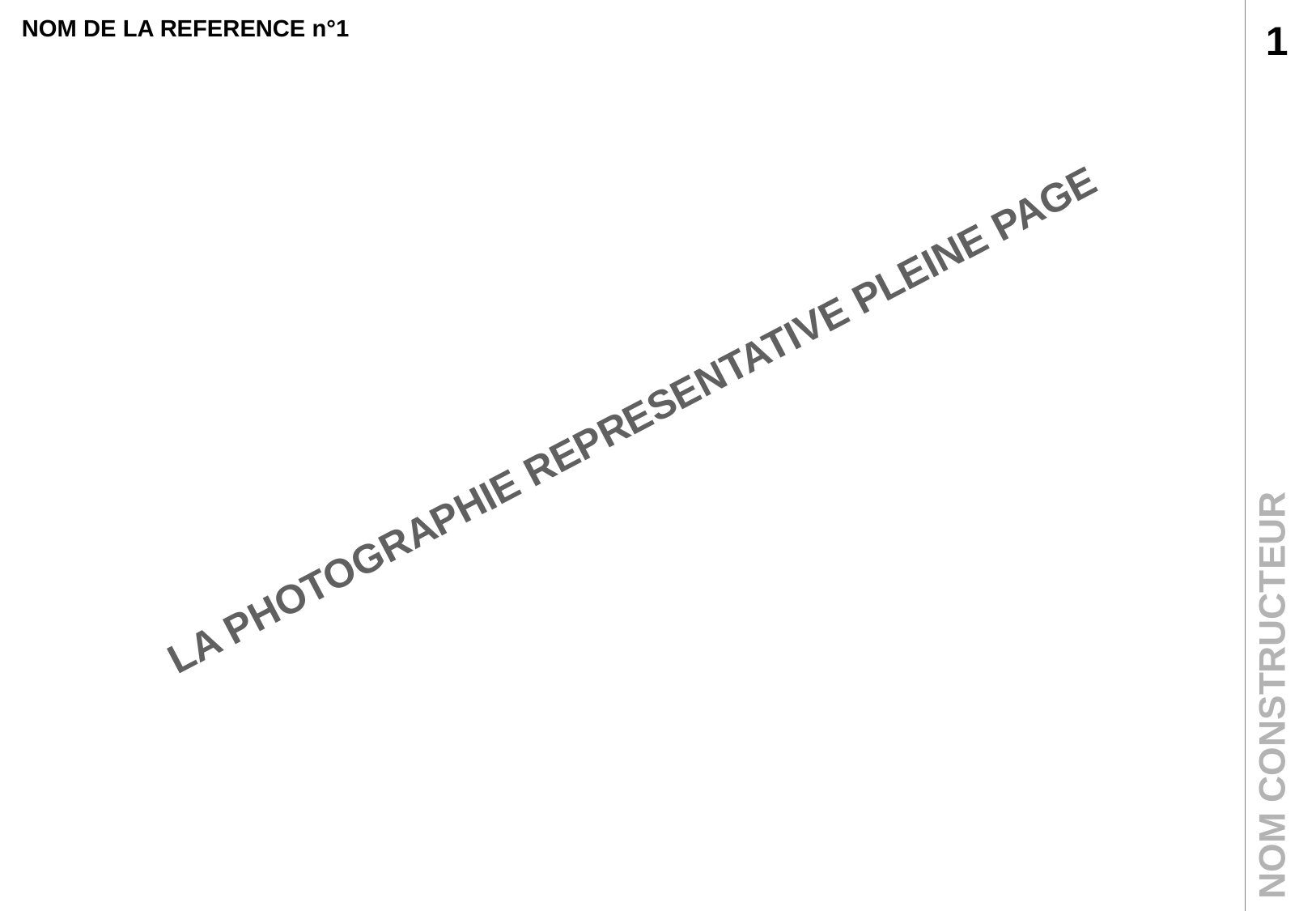

| NOM DE LA REFERENCE n°1 |
| --- |
1
LA PHOTOGRAPHIE REPRESENTATIVE PLEINE PAGE
NOM CONSTRUCTEUR